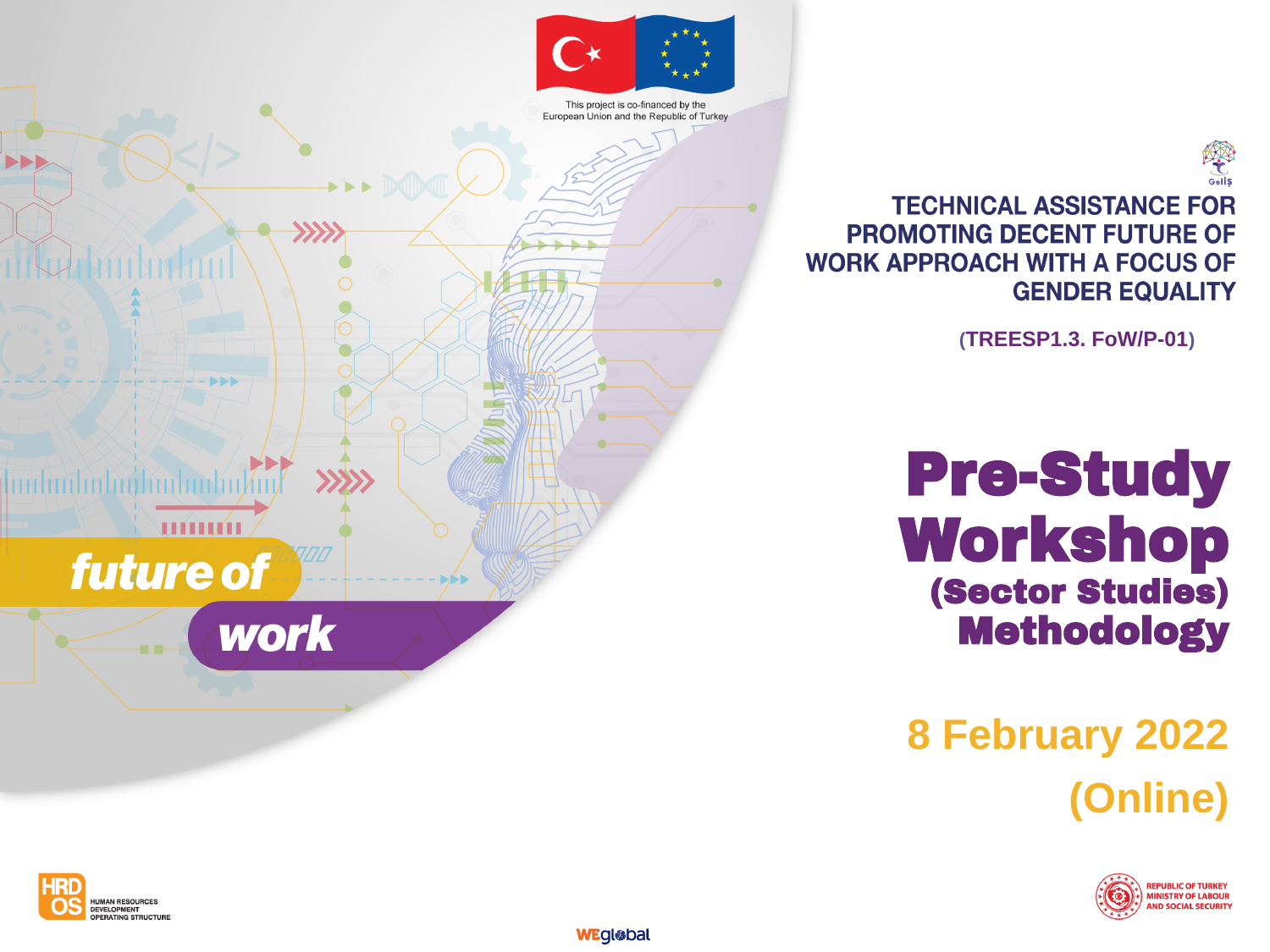

(TREESP1.3. FoW/P-01)
# Pre-Study Workshop (Sector Studies) Methodology
8 February 2022
(Online)